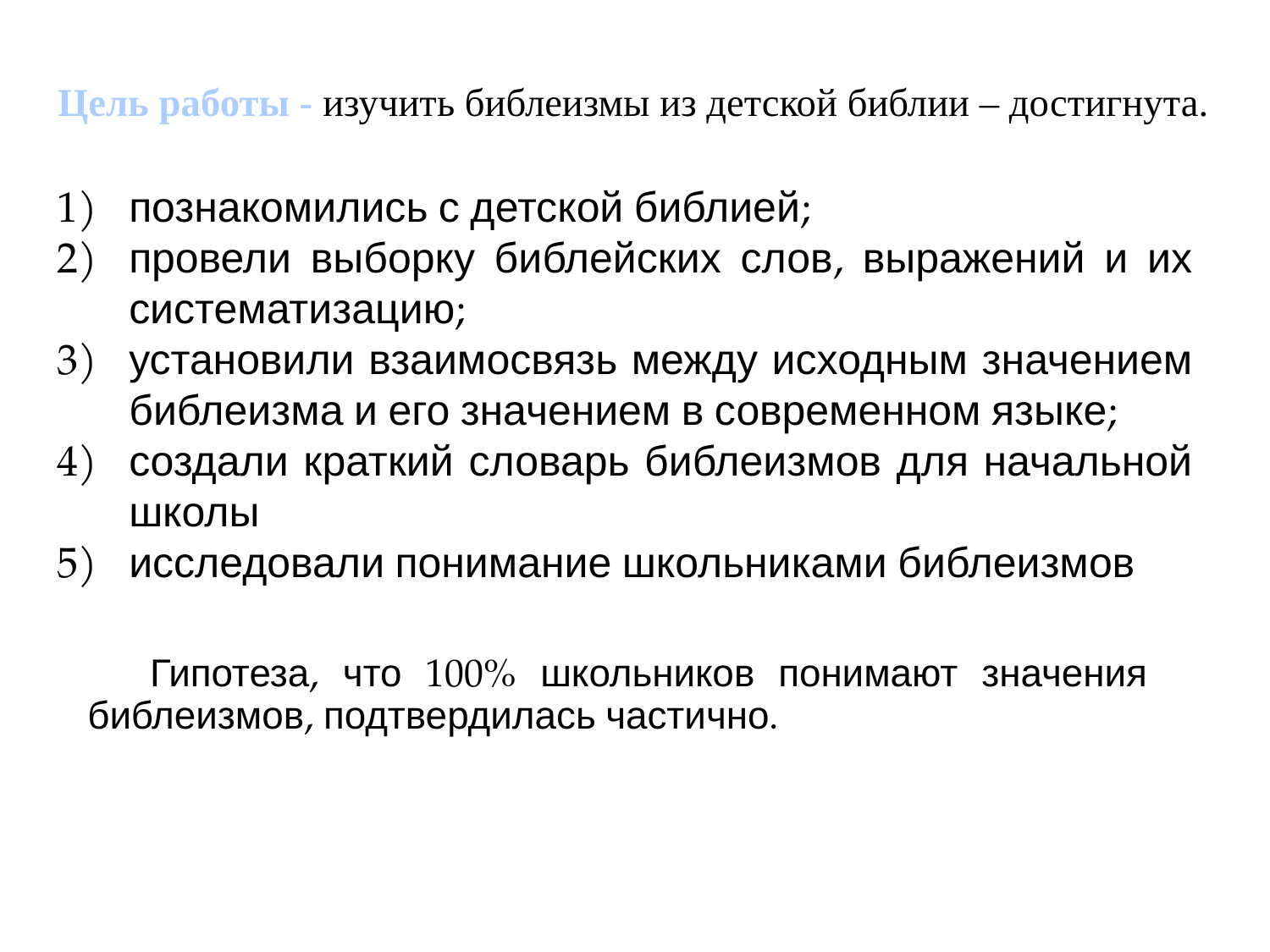

# Цель работы - изучить библеизмы из детской библии – достигнута.
познакомились с детской библией;
провели выборку библейских слов, выражений и их систематизацию;
установили взаимосвязь между исходным значением библеизма и его значением в современном языке;
создали краткий словарь библеизмов для начальной школы
исследовали понимание школьниками библеизмов
Гипотеза, что 100% школьников понимают значения библеизмов, подтвердилась частично.